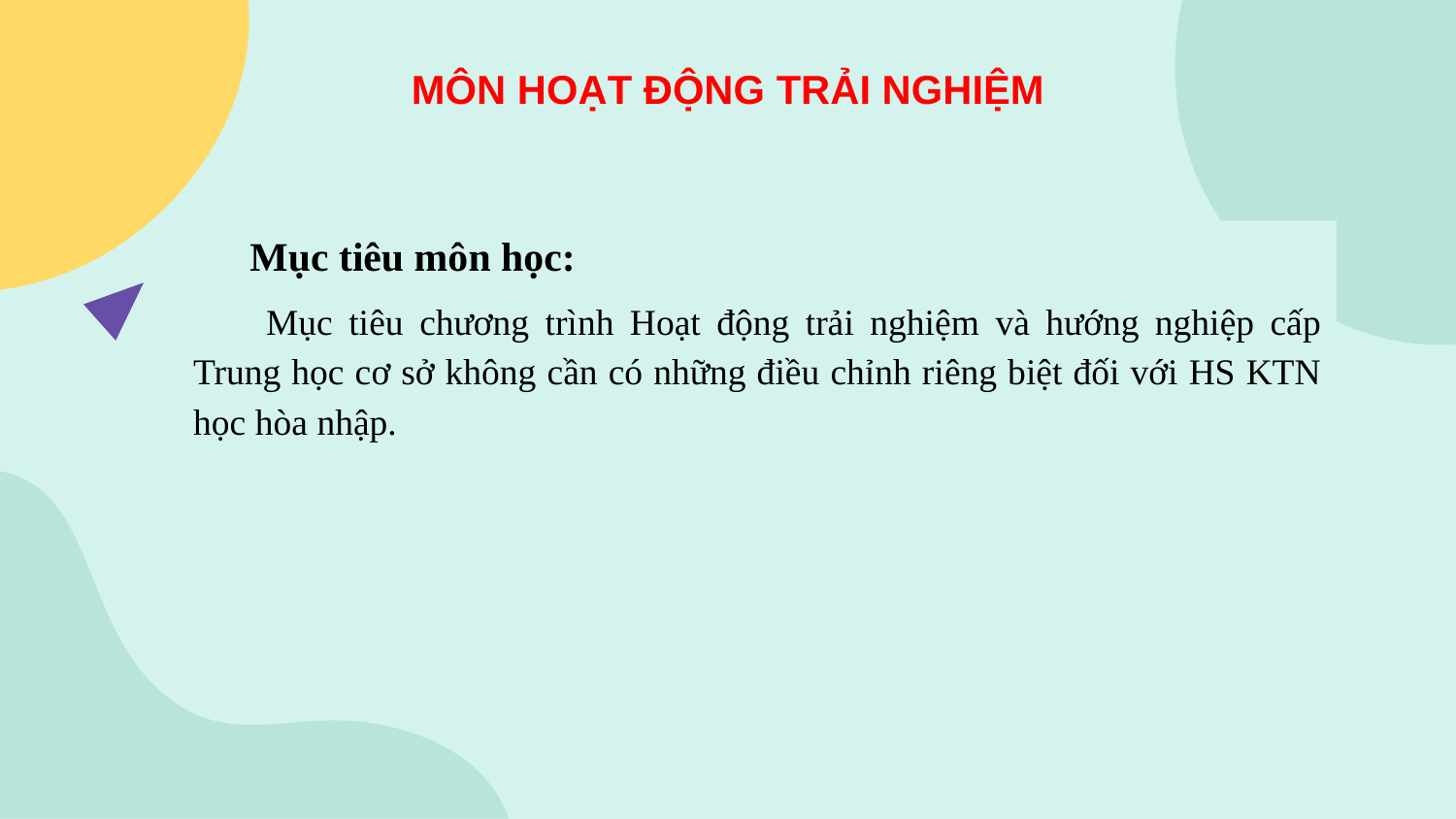

MÔN HOẠT ĐỘNG TRẢI NGHIỆM
Mục tiêu môn học:
Mục tiêu chương trình Hoạt động trải nghiệm và hướng nghiệp cấp Trung học cơ sở không cần có những điều chỉnh riêng biệt đối với HS KTN học hòa nhập.